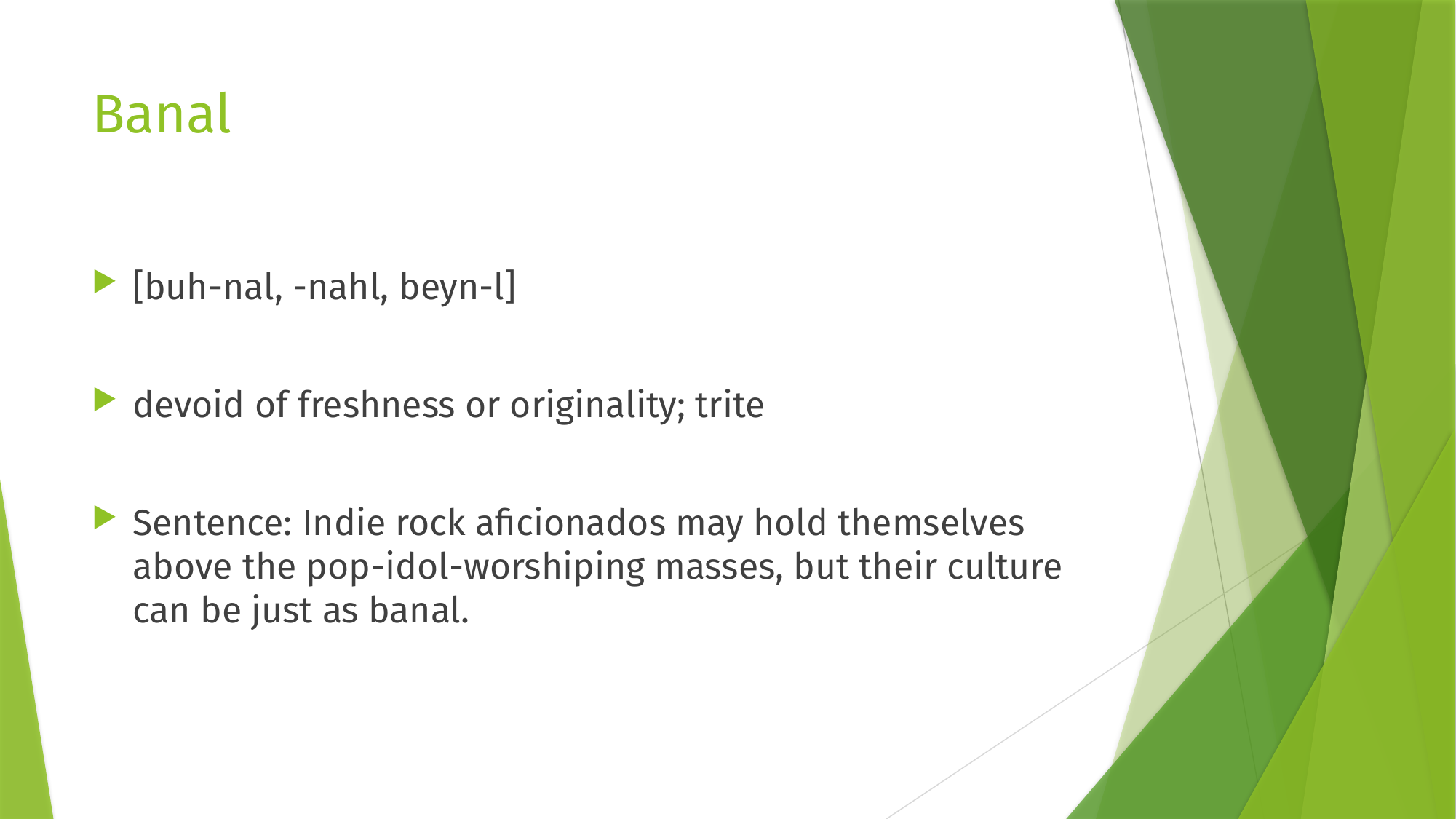

# Banal
[buh-nal, -nahl, beyn-l]

devoid of freshness or originality; trite

Sentence: Indie rock aficionados may hold themselves above the pop-idol-worshiping masses, but their culture can be just as banal.